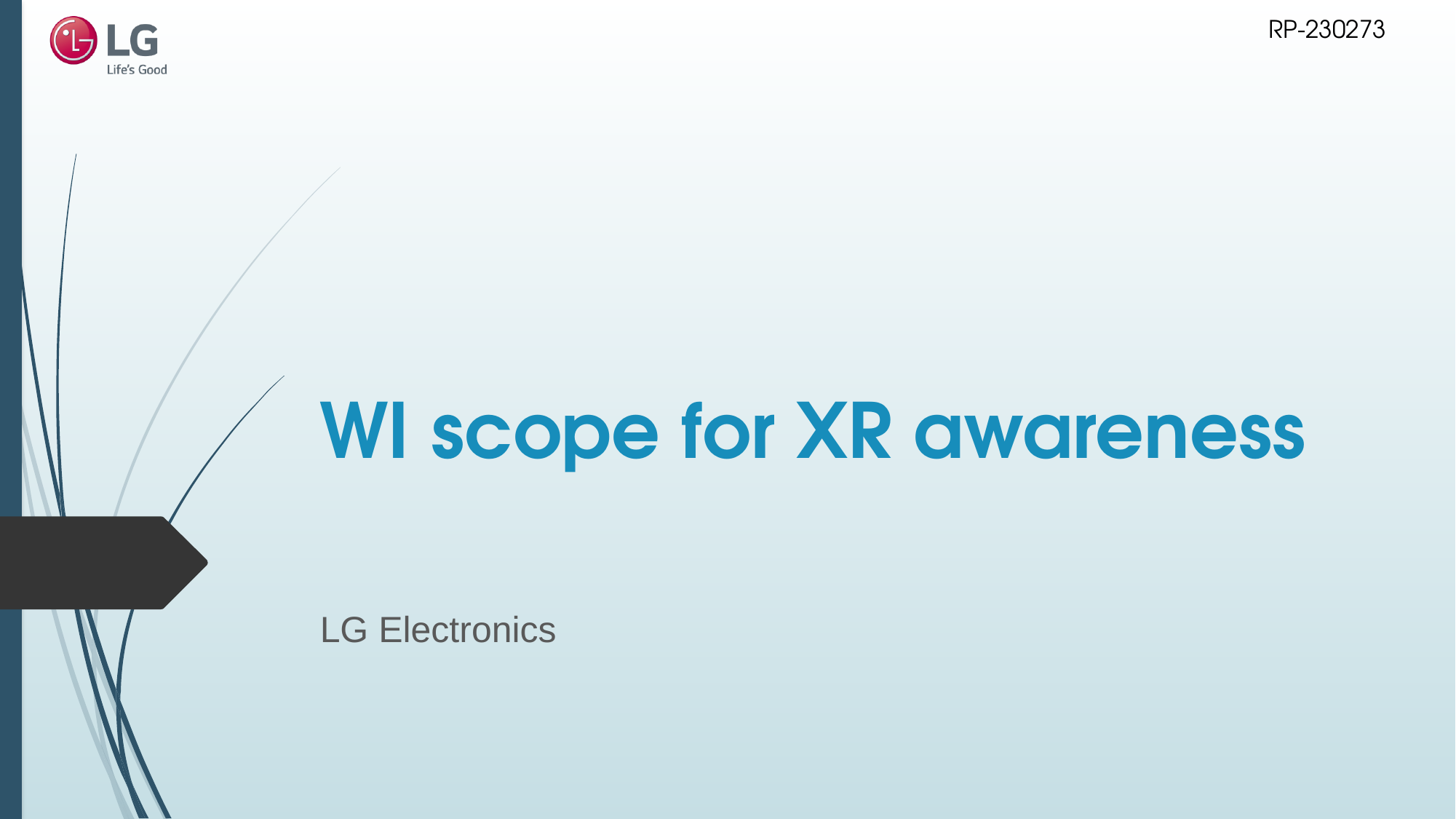

# WI scope for XR awareness
LG Electronics